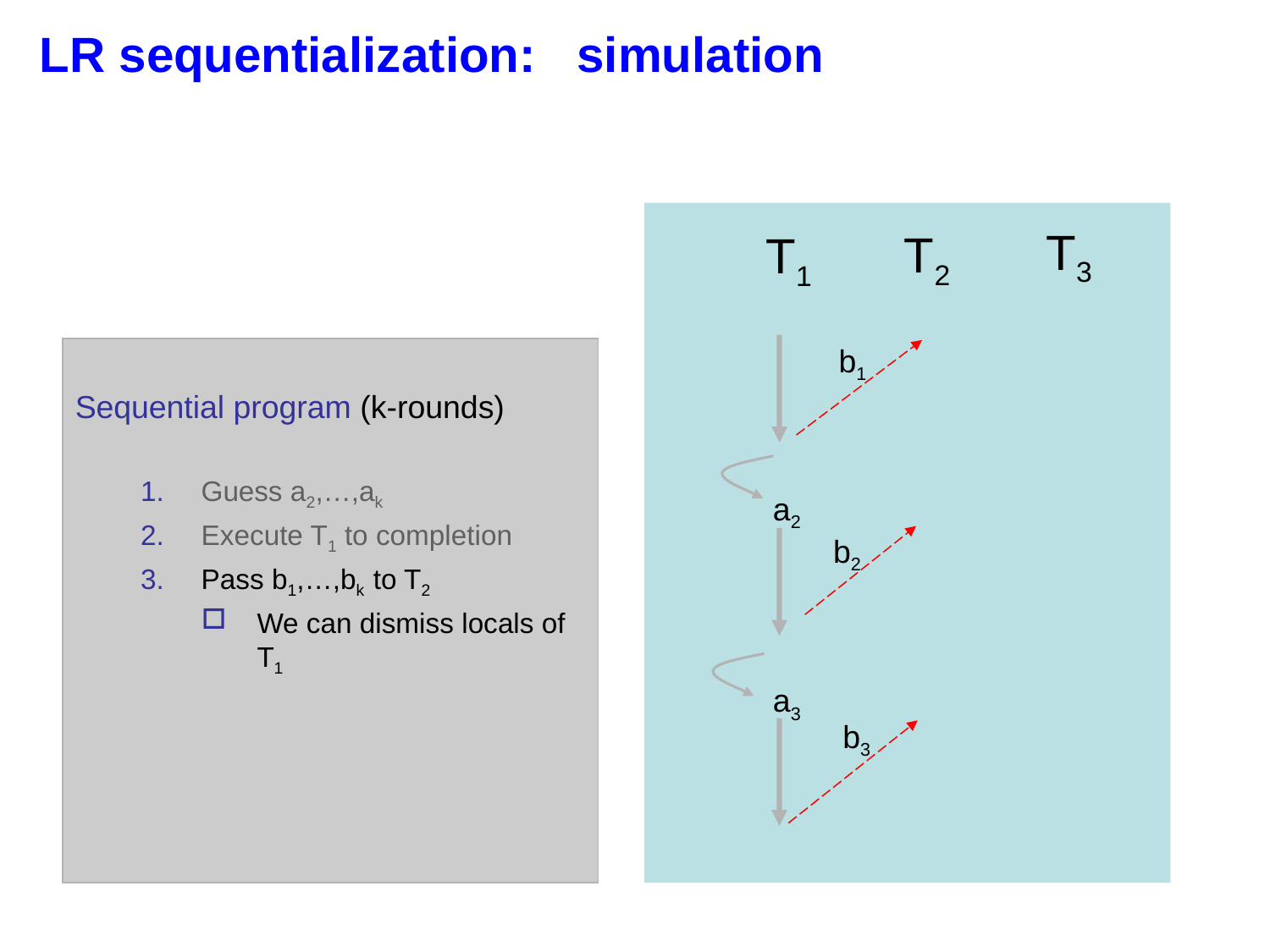

# LR sequentialization:   simulation

T3
T2
T1

b1

Sequential program (k-rounds)

Guess a2,…,ak
Execute T1 to completion
Pass b1,…,bk  to T2
We can dismiss locals of T1

a2
b2

a3
b3